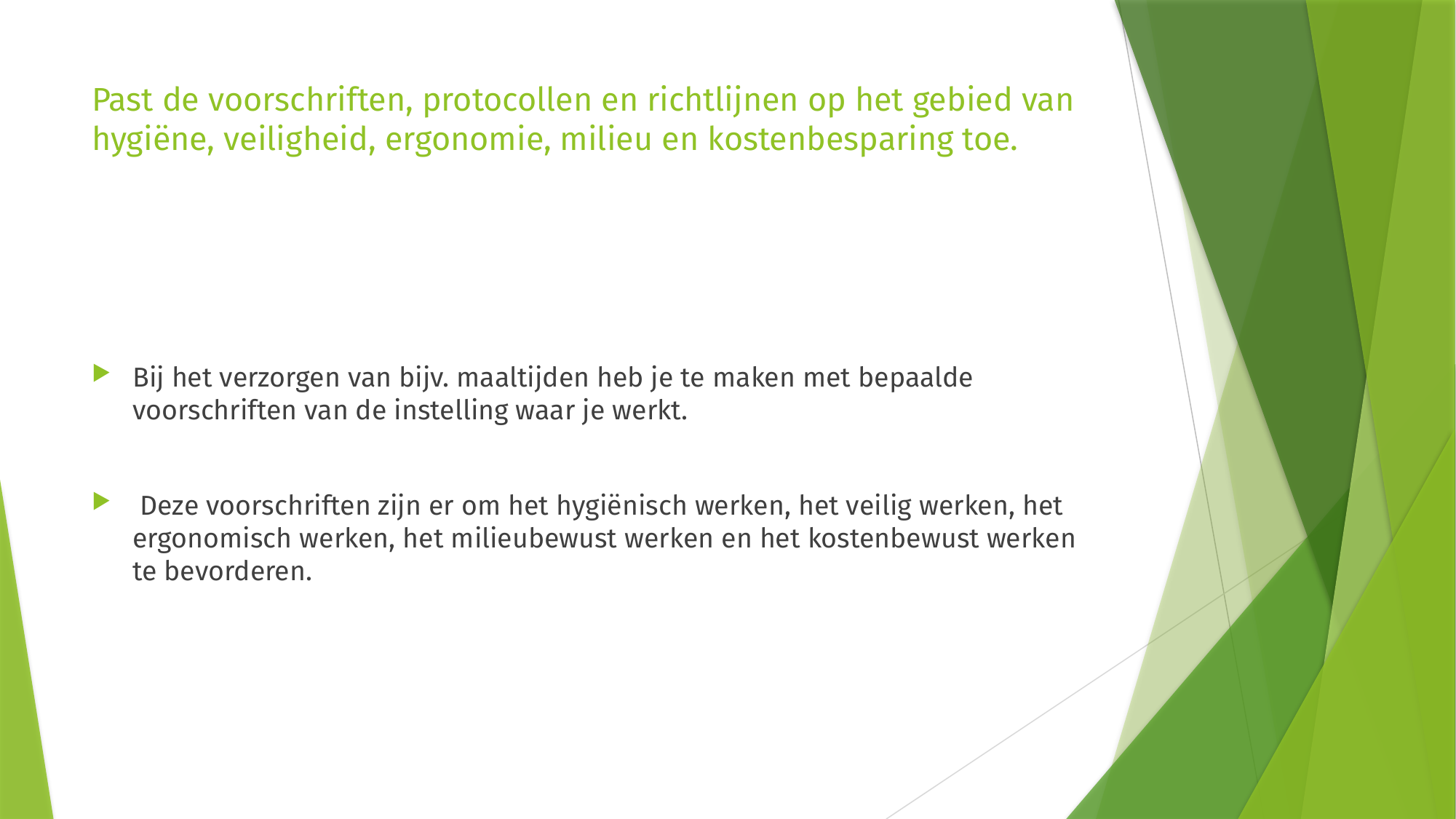

# Past de voorschriften, protocollen en richtlijnen op het gebied van hygiëne, veiligheid, ergonomie, milieu en kostenbesparing toe.

Bij het verzorgen van bijv. maaltijden heb je te maken met bepaalde voorschriften van de instelling waar je werkt.

 Deze voorschriften zijn er om het hygiënisch werken, het veilig werken, het ergonomisch werken, het milieubewust werken en het kostenbewust werken te bevorderen.